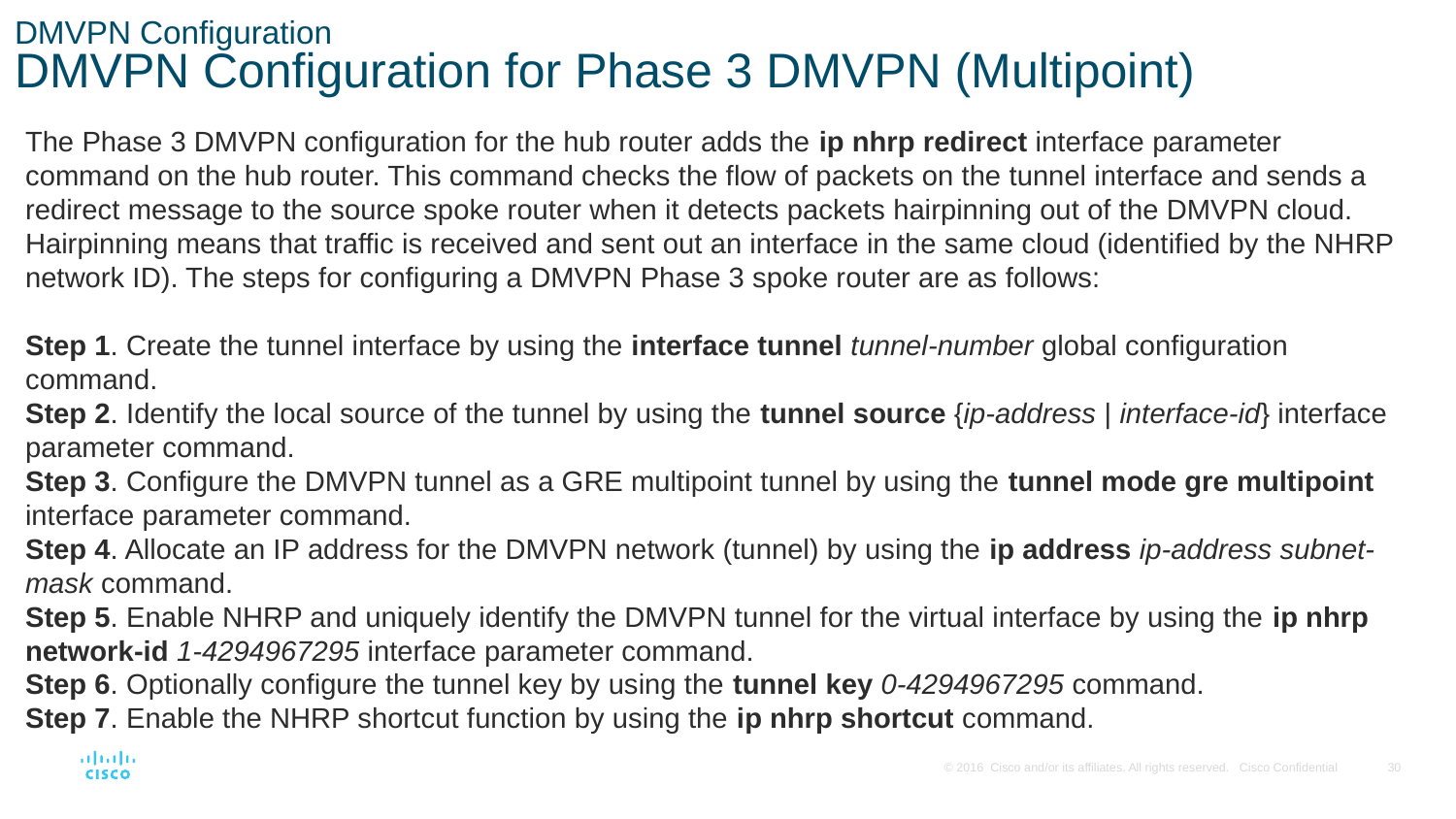

# DMVPN Configuration DMVPN Configuration for Phase 3 DMVPN (Multipoint)
The Phase 3 DMVPN configuration for the hub router adds the ip nhrp redirect interface parameter  command on the hub router. This command checks the flow of packets on the tunnel interface and sends a redirect message to the source spoke router when it detects packets hairpinning out of the DMVPN cloud. Hairpinning means that traffic is received and sent out an interface in the same cloud (identified by the NHRP network ID). The steps for configuring a DMVPN Phase 3 spoke router are as follows:

Step 1. Create the tunnel interface by using the interface tunnel tunnel-number global configuration command.
Step 2. Identify the local source of the tunnel by using the tunnel source {ip-address | interface-id} interface parameter command.
Step 3. Configure the DMVPN tunnel as a GRE multipoint tunnel by using the tunnel mode gre multipoint interface parameter command.
Step 4. Allocate an IP address for the DMVPN network (tunnel) by using the ip address ip-address subnet-mask command.
Step 5. Enable NHRP and uniquely identify the DMVPN tunnel for the virtual interface by using the ip nhrp network-id 1-4294967295 interface parameter command.
Step 6. Optionally configure the tunnel key by using the tunnel key 0-4294967295 command.
Step 7. Enable the NHRP shortcut function by using the ip nhrp shortcut command.